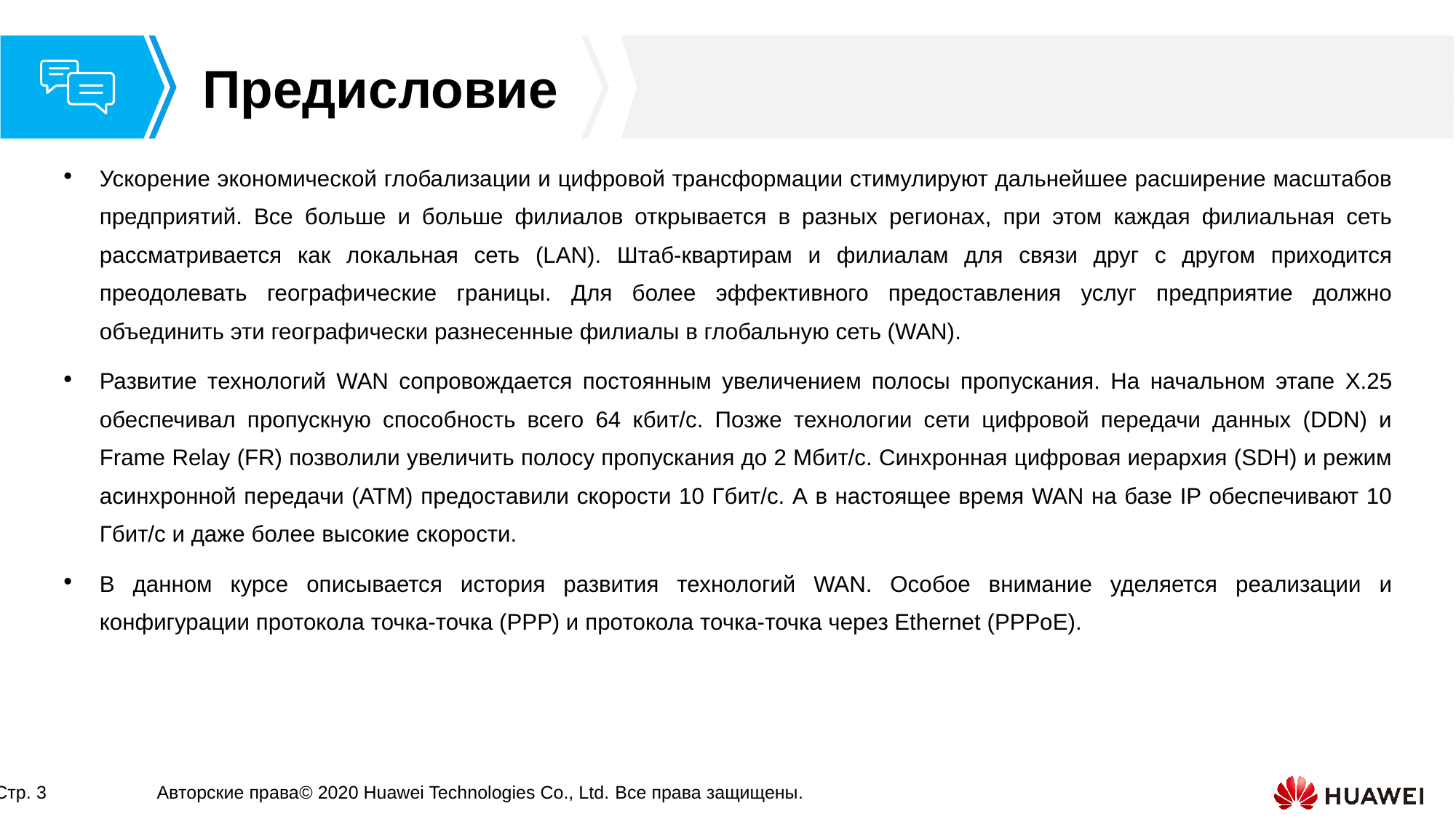

Ускорение экономической глобализации и цифровой трансформации стимулируют дальнейшее расширение масштабов предприятий. Все больше и больше филиалов открывается в разных регионах, при этом каждая филиальная сеть рассматривается как локальная сеть (LAN). Штаб-квартирам и филиалам для связи друг с другом приходится преодолевать географические границы. Для более эффективного предоставления услуг предприятие должно объединить эти географически разнесенные филиалы в глобальную сеть (WAN).
Развитие технологий WAN сопровождается постоянным увеличением полосы пропускания. На начальном этапе X.25 обеспечивал пропускную способность всего 64 кбит/с. Позже технологии сети цифровой передачи данных (DDN) и Frame Relay (FR) позволили увеличить полосу пропускания до 2 Мбит/с. Синхронная цифровая иерархия (SDH) и режим асинхронной передачи (ATM) предоставили скорости 10 Гбит/с. А в настоящее время WAN на базе IP обеспечивают 10 Гбит/с и даже более высокие скорости.
В данном курсе описывается история развития технологий WAN. Особое внимание уделяется реализации и конфигурации протокола точка-точка (PPP) и протокола точка-точка через Ethernet (PPPoE).